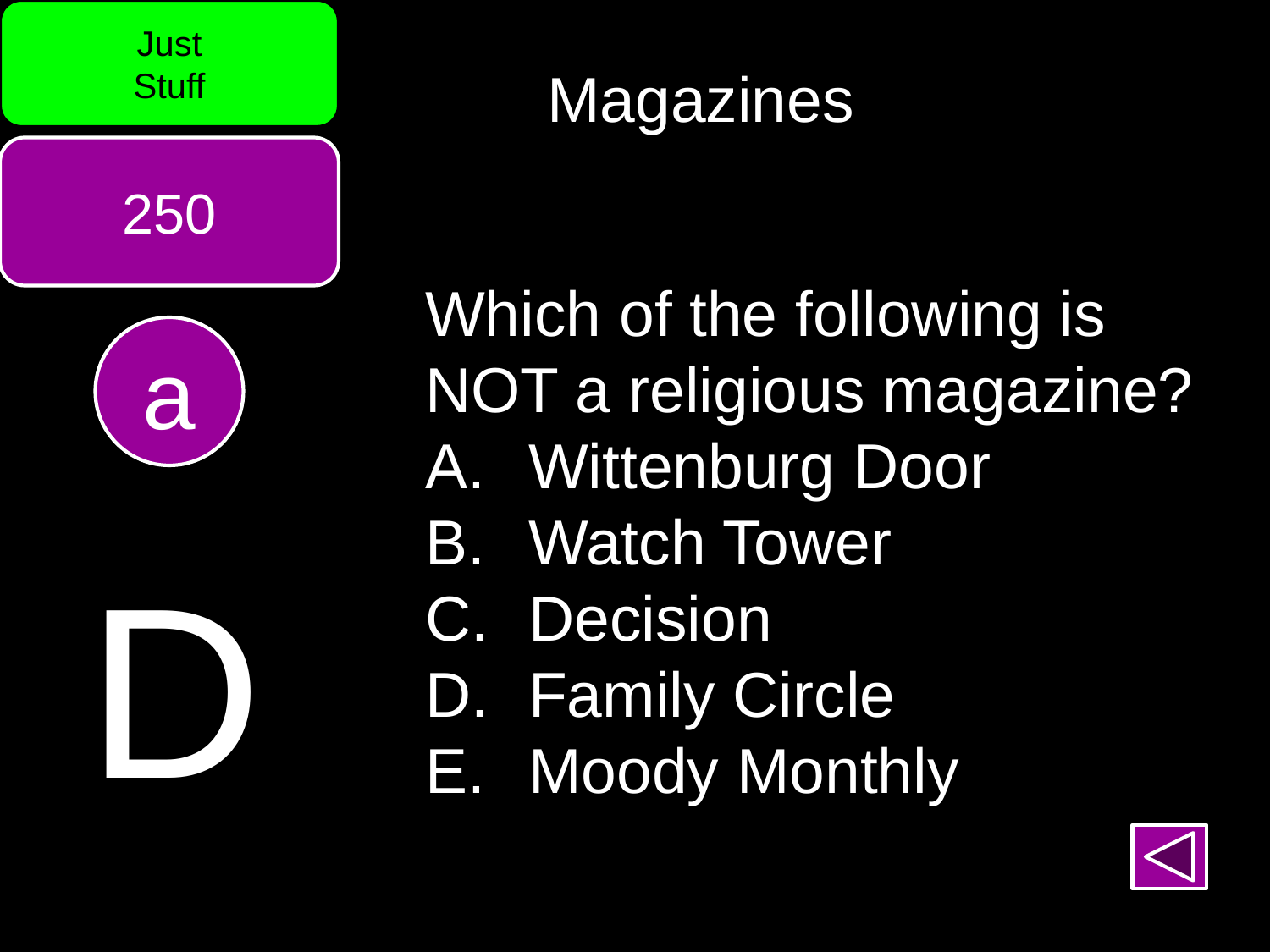

Just
Stuff
Magazines
250

Which of the following is NOT a religious magazine?
Wittenburg Door
Watch Tower
Decision
Family Circle
Moody Monthly

a
D